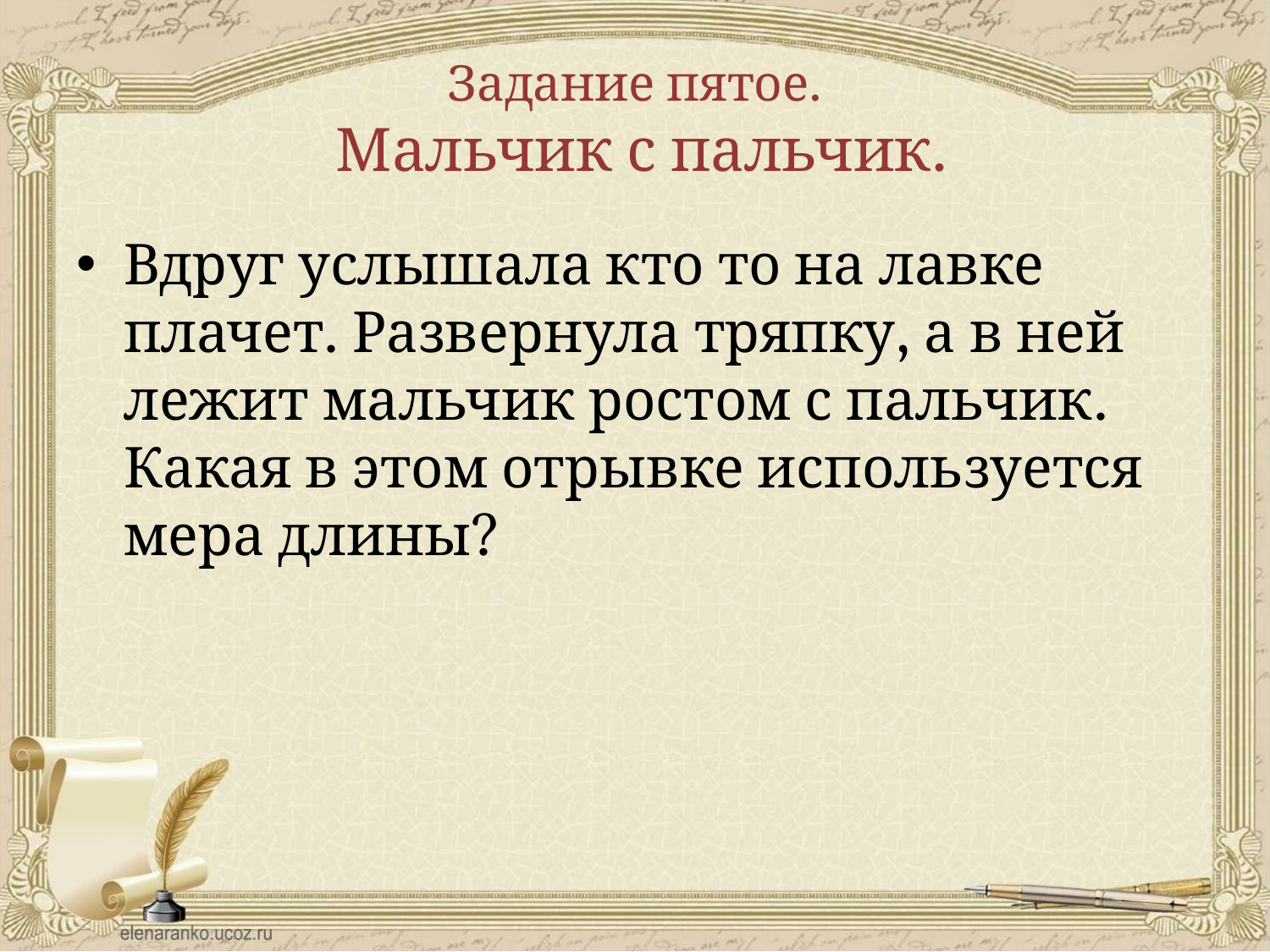

# Задание пятое. Мальчик с пальчик.
Вдруг услышала кто то на лавке плачет. Развернула тряпку, а в ней лежит мальчик ростом с пальчик. Какая в этом отрывке используется мера длины?